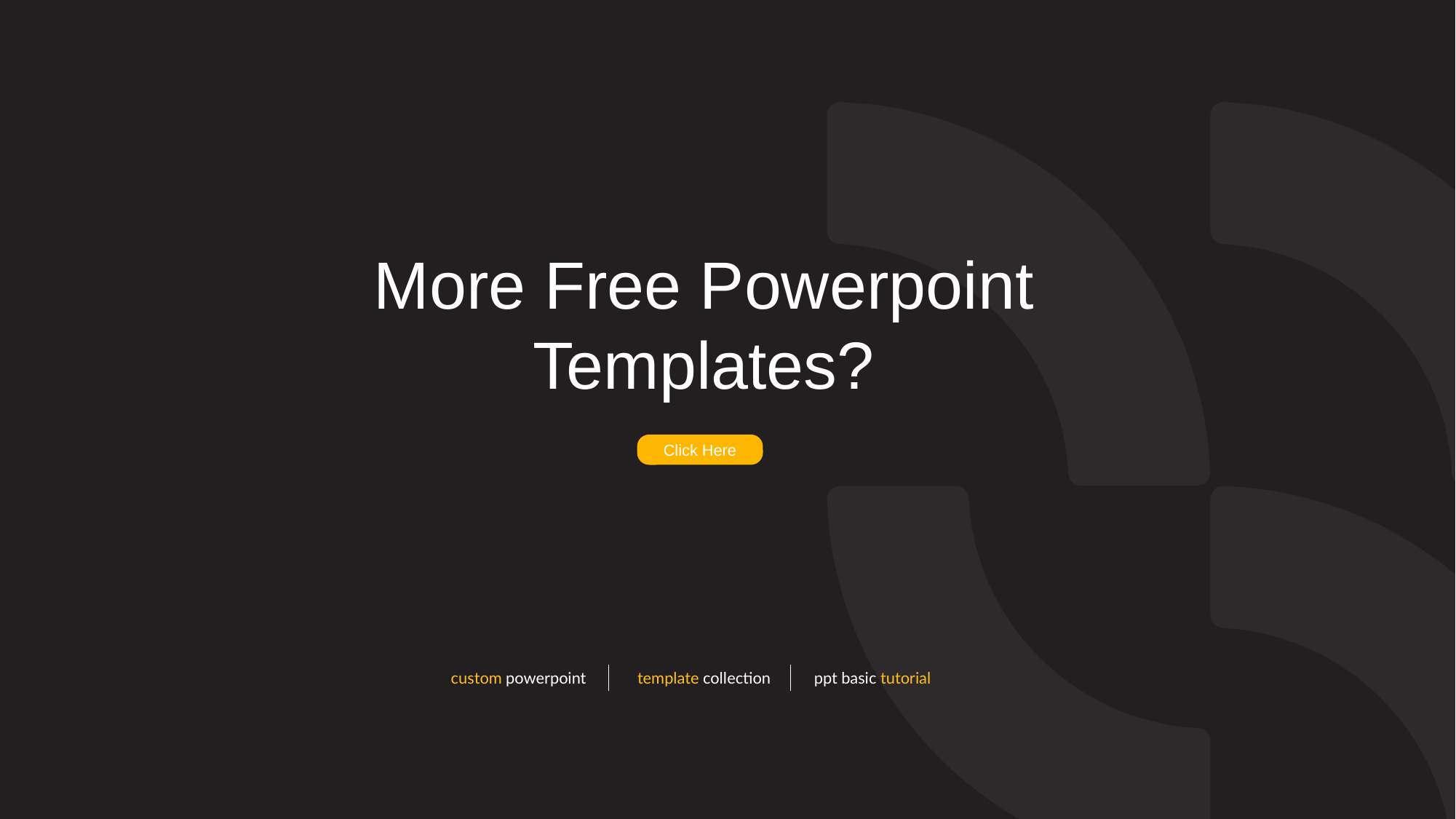

More Free Powerpoint Templates?
Click Here

template collection
custom powerpoint
ppt basic tutorial